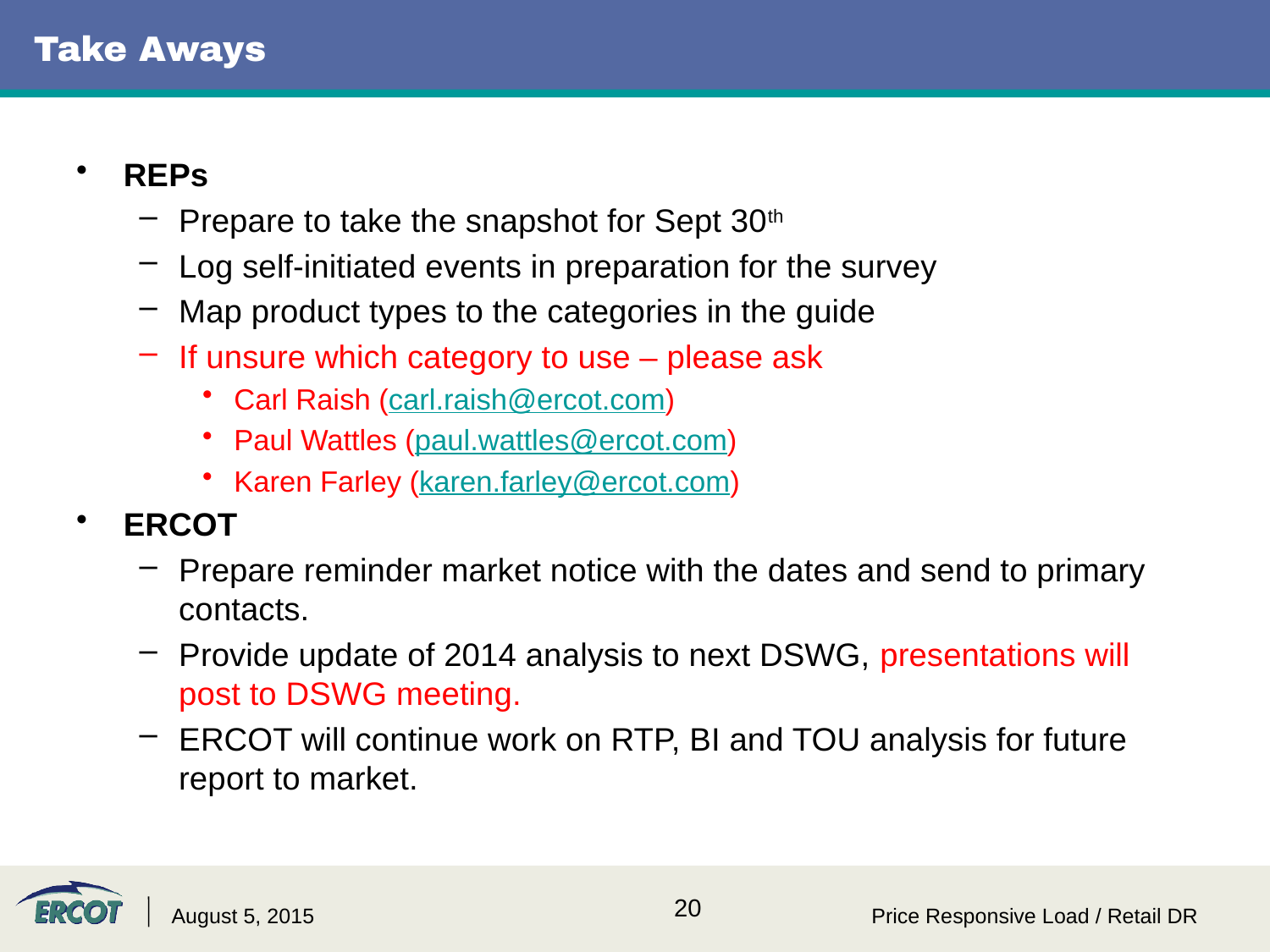

# Take Aways
REPs
Prepare to take the snapshot for Sept 30th
Log self-initiated events in preparation for the survey
Map product types to the categories in the guide
If unsure which category to use – please ask
Carl Raish (carl.raish@ercot.com)
Paul Wattles (paul.wattles@ercot.com)
Karen Farley (karen.farley@ercot.com)
ERCOT
Prepare reminder market notice with the dates and send to primary contacts.
Provide update of 2014 analysis to next DSWG, presentations will post to DSWG meeting.
ERCOT will continue work on RTP, BI and TOU analysis for future report to market.

August 5, 2015
Price Responsive Load / Retail DR